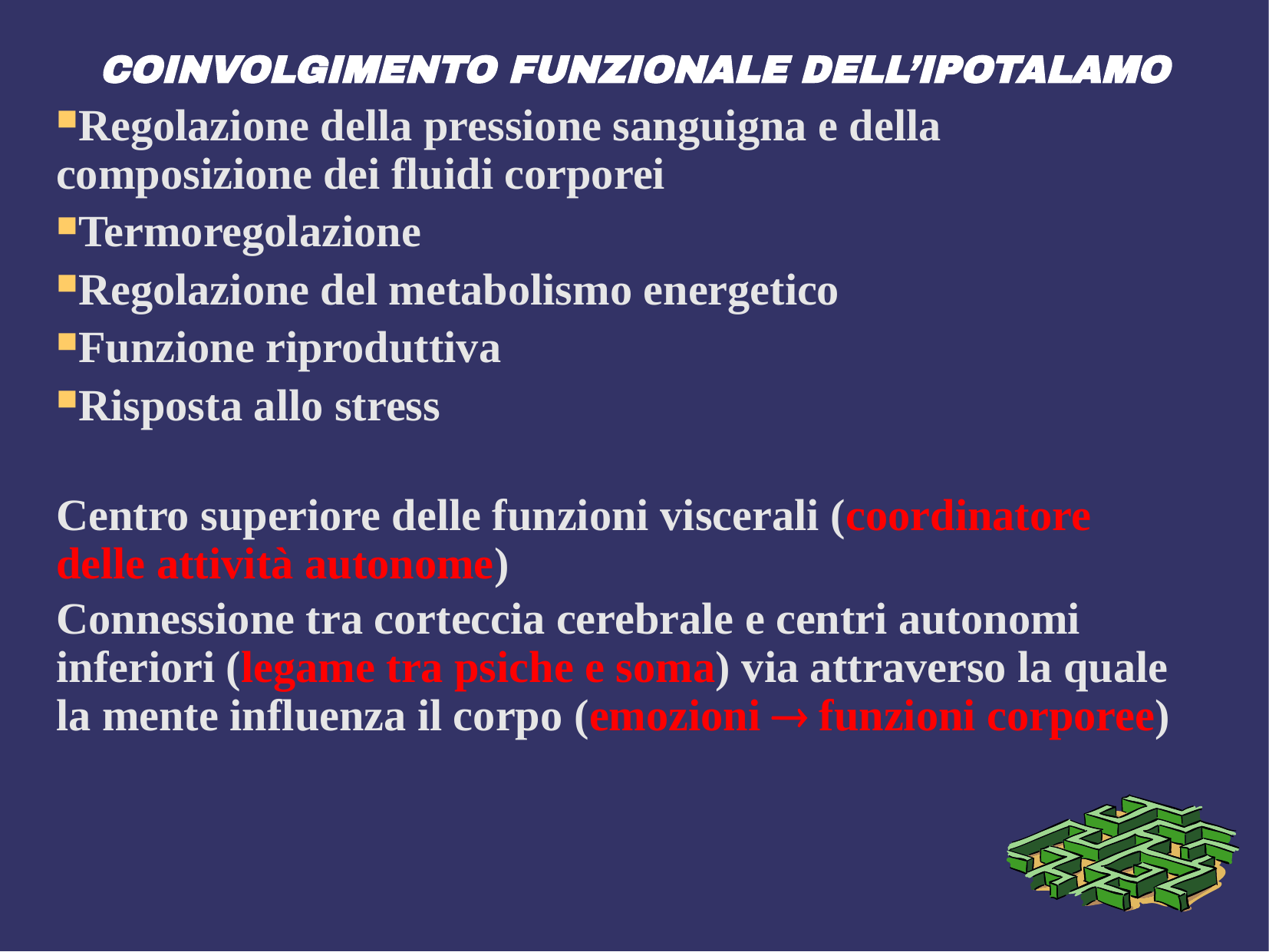

# COINVOLGIMENTO FUNZIONALE DELL’IPOTALAMO
Regolazione della pressione sanguigna e della   composizione dei fluidi corporei
Termoregolazione
Regolazione del metabolismo energetico
Funzione riproduttiva
Risposta allo stress

Centro superiore delle funzioni viscerali (coordinatore delle attività autonome)
Connessione tra corteccia cerebrale e centri autonomi inferiori (legame tra psiche e soma) via attraverso la quale la mente influenza il corpo (emozioni → funzioni corporee)